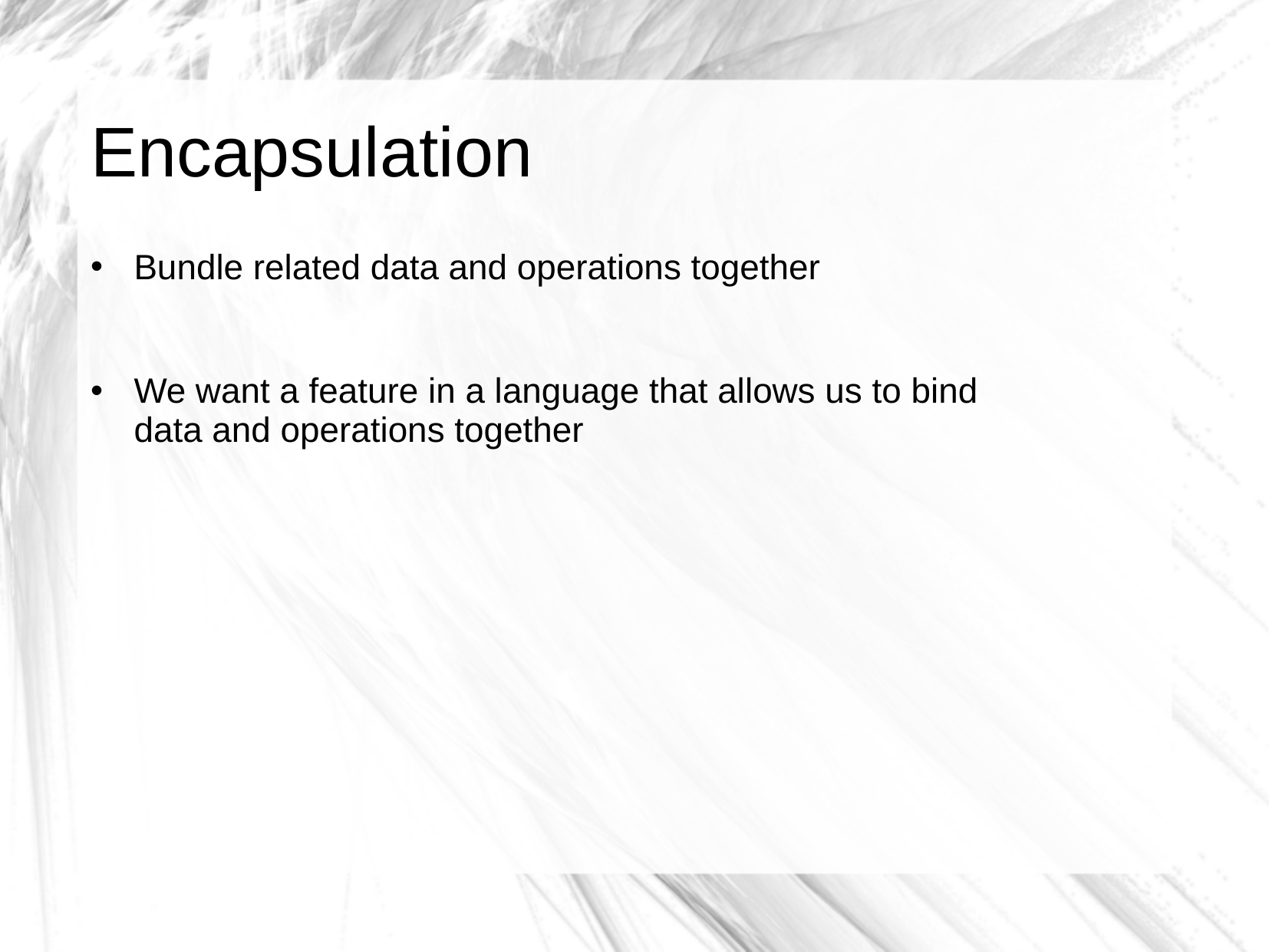

# Encapsulation
Bundle related data and operations together

We want a feature in a language that allows us to bind
data and operations together